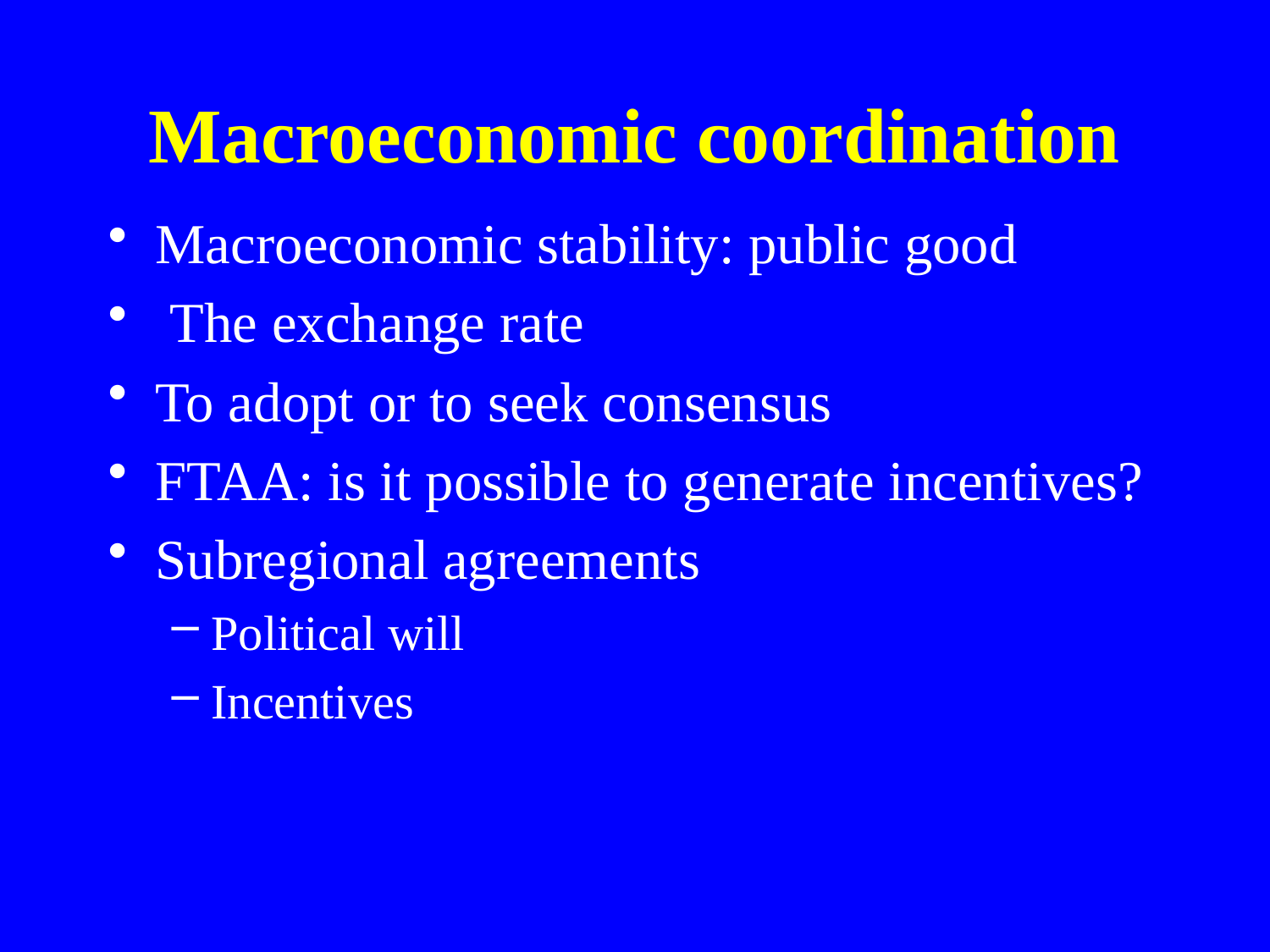

# Macroeconomic coordination
Macroeconomic stability: public good
 The exchange rate
To adopt or to seek consensus
FTAA: is it possible to generate incentives?
Subregional agreements
Political will
Incentives